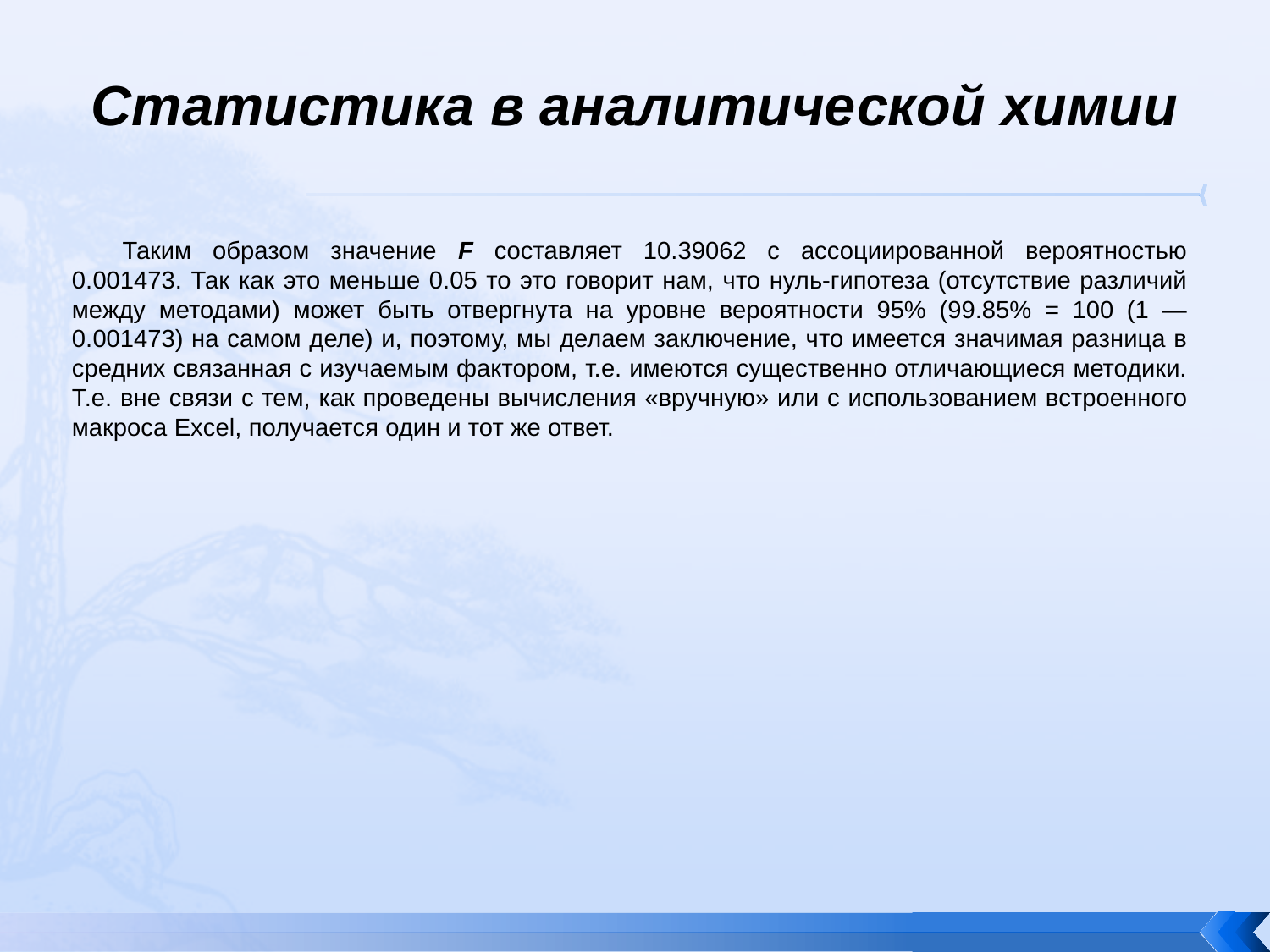

# Статистика в аналитической химии
Таким образом значение F составляет 10.39062 с ассоциированной вероятностью 0.001473. Так как это меньше 0.05 то это говорит нам, что нуль-гипотеза (отсутствие различий между методами) может быть отвергнута на уровне вероятности 95% (99.85% = 100 (1 — 0.001473) на самом деле) и, поэтому, мы делаем заключение, что имеется значимая разница в средних связанная с изучаемым фактором, т.е. имеются существенно отличающиеся методики. Т.е. вне связи с тем, как проведены вычисления «вручную» или с использованием встроенного макроса Excel, получается один и тот же ответ.